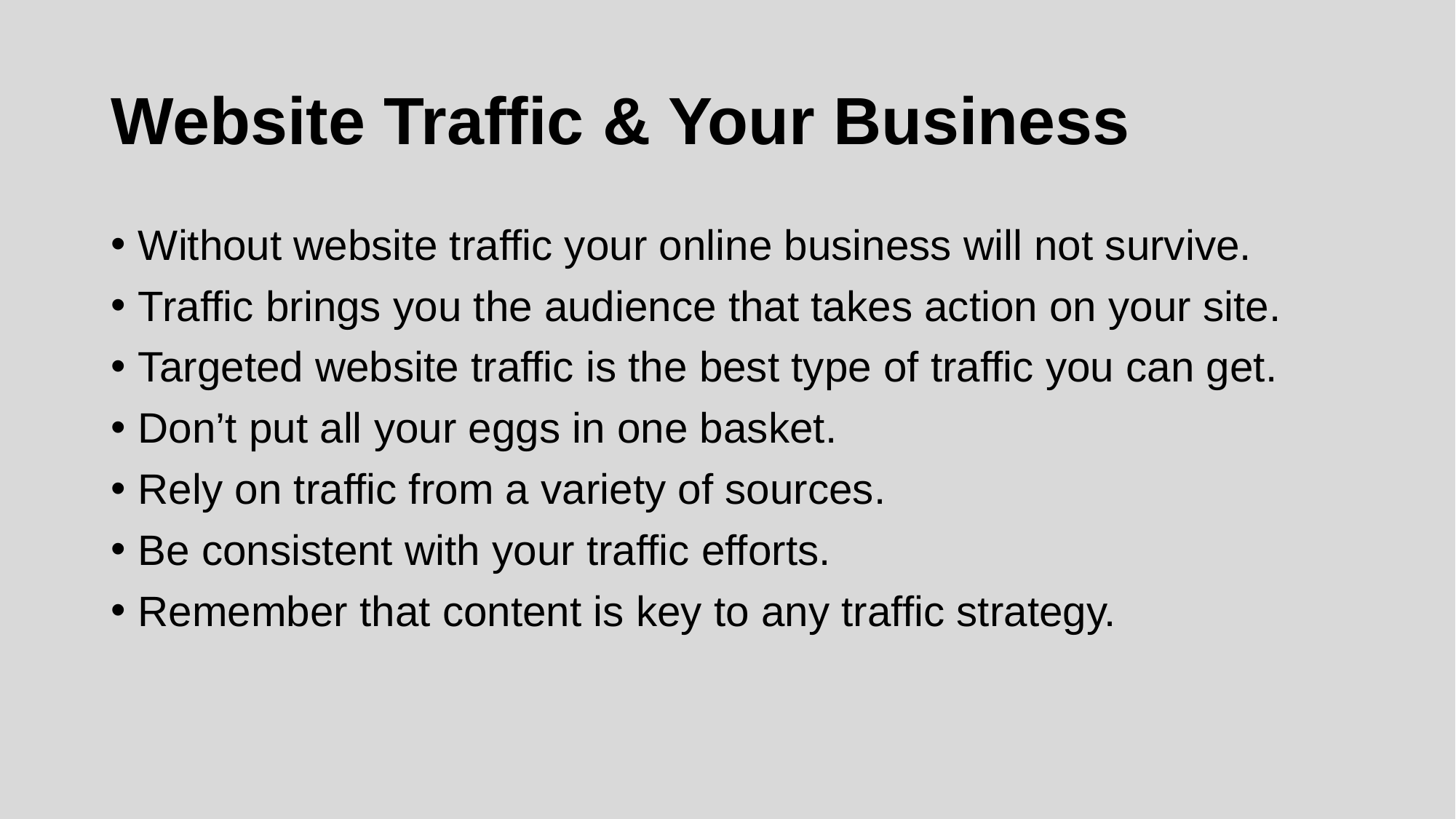

# Website Traffic & Your Business
Without website traffic your online business will not survive.
Traffic brings you the audience that takes action on your site.
Targeted website traffic is the best type of traffic you can get.
Don’t put all your eggs in one basket.
Rely on traffic from a variety of sources.
Be consistent with your traffic efforts.
Remember that content is key to any traffic strategy.